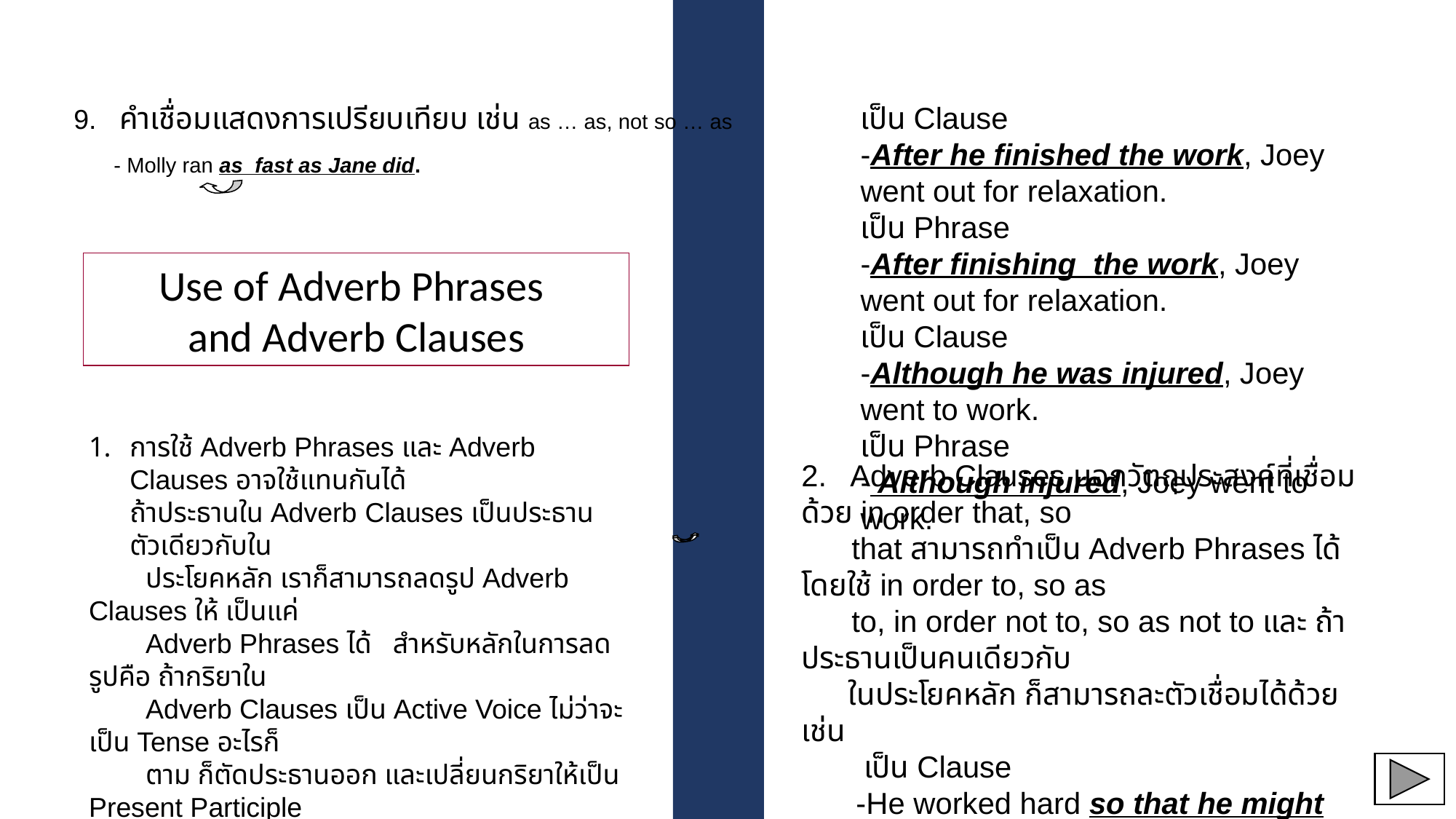

9.   คำเชื่อมแสดงการเปรียบเทียบ เช่น as … as, not so … as

เป็น Clause
-After he finished the work, Joey went out for relaxation.
เป็น Phrase
-After finishing  the work, Joey went out for relaxation.
เป็น Clause
-Although he was injured, Joey went to work.
เป็น Phrase
- Although injured, Joey went to work.
	   - Molly ran as  fast as Jane did.

Use of Adverb Phrases
and Adverb Clauses
การใช้ Adverb Phrases และ Adverb Clauses อาจใช้แทนกันได้
ถ้าประธานใน Adverb Clauses เป็นประธานตัวเดียวกับใน
        ประโยคหลัก เราก็สามารถลดรูป Adverb Clauses ให้ เป็นแค่
        Adverb Phrases ได้   สำหรับหลักในการลดรูปคือ ถ้ากริยาใน
        Adverb Clauses เป็น Active Voice ไม่ว่าจะเป็น Tense อะไรก็
        ตาม ก็ตัดประธานออก และเปลี่ยนกริยาให้เป็น Present Participle
       (V-ing) แต่ถ้ากริยาเป็น Passive Voice ก็ตัดประธานออก และ
        เปลี่ยนกริยาให้เป็น  Past Participle (V-ed) เช่น

2.   Adverb Clauses บอกวัตถุประสงค์ที่เชื่อมด้วย in order that, so
      that สามารถทำเป็น Adverb Phrases ได้โดยใช้ in order to, so as
      to, in order not to, so as not to และ ถ้าประธานเป็นคนเดียวกับ
      ในประโยคหลัก ก็สามารถละตัวเชื่อมได้ด้วยเช่น
 เป็น Clause
-He worked hard so that he might win the prize.
 เป็น Phrase
-He worked hard so as to win the prize.
  = He worked hard to win the prize.